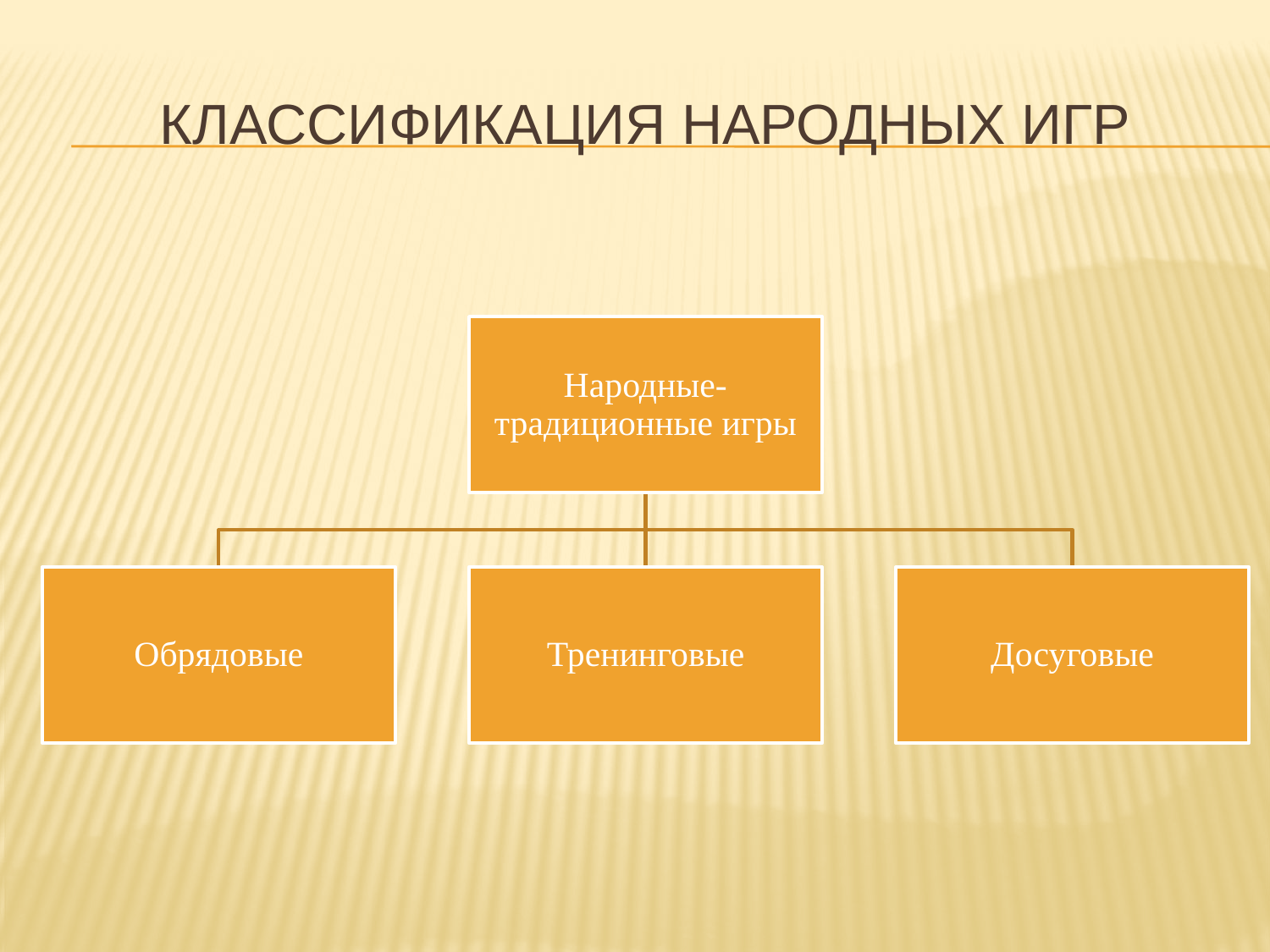

# Классификация народных игр
Народные-традиционные игры
Обрядовые
Тренинговые
Досуговые